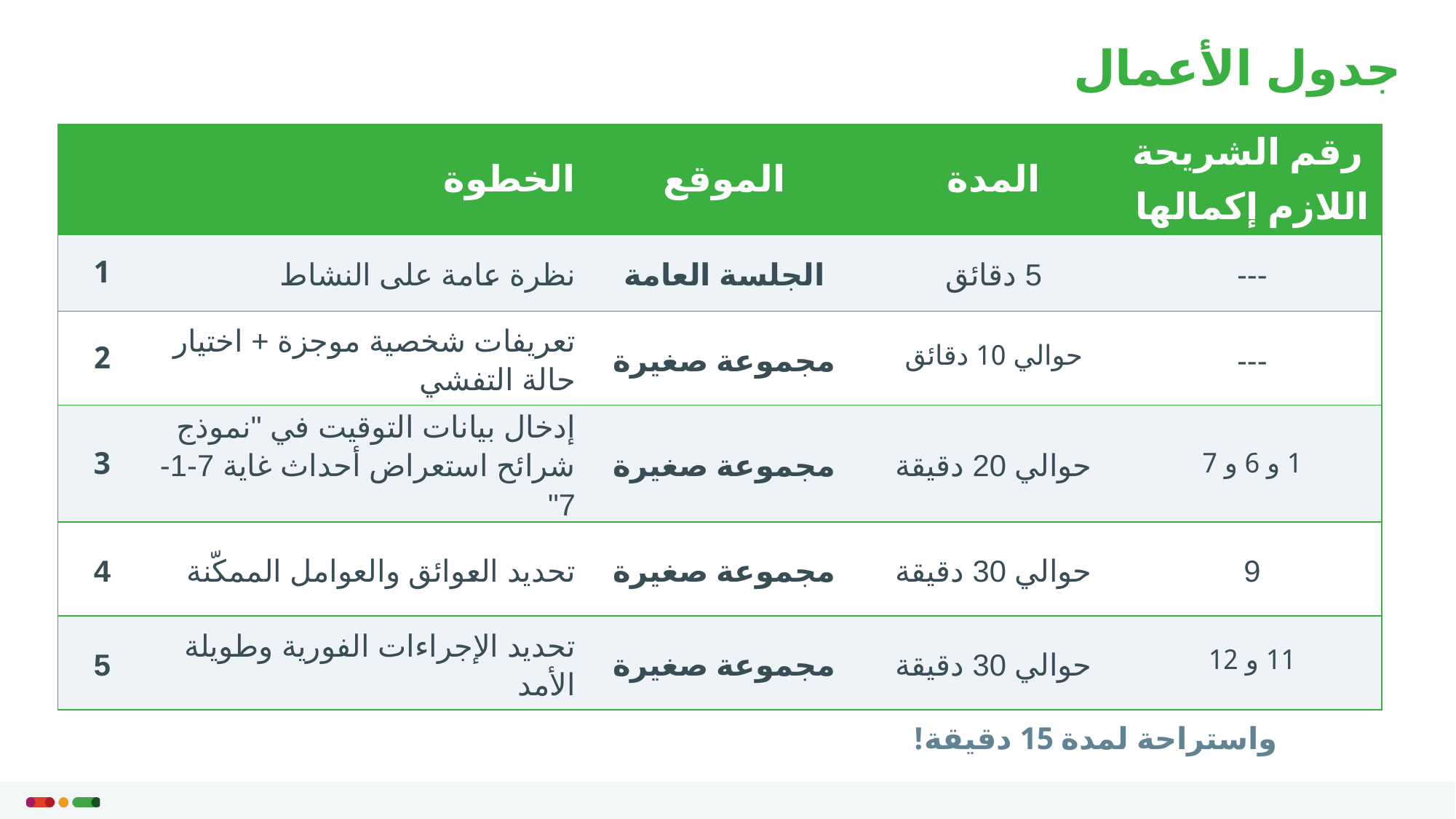

جدول الأعمال
|  | الخطوة | الموقع | المدة | رقم الشريحة اللازم إكمالها |
| --- | --- | --- | --- | --- |
| 1 | نظرة عامة على النشاط | الجلسة العامة | 5 دقائق | --- |
| 2 | تعريفات شخصية موجزة + اختيار حالة التفشي | مجموعة صغيرة | حوالي 10 دقائق | --- |
| 3 | إدخال بيانات التوقيت في "نموذج شرائح استعراض أحداث غاية 7-1-7" | مجموعة صغيرة | حوالي 20‏‎ دقيقة | 1 و 6 و 7 |
| 4 | تحديد العوائق والعوامل الممكّنة | مجموعة صغيرة | حوالي 30‏‎ دقيقة | 9 |
| 5 | تحديد الإجراءات الفورية وطويلة الأمد | مجموعة صغيرة | حوالي 30‏‎ دقيقة | 11 و 12 |
واستراحة لمدة 15 دقيقة!